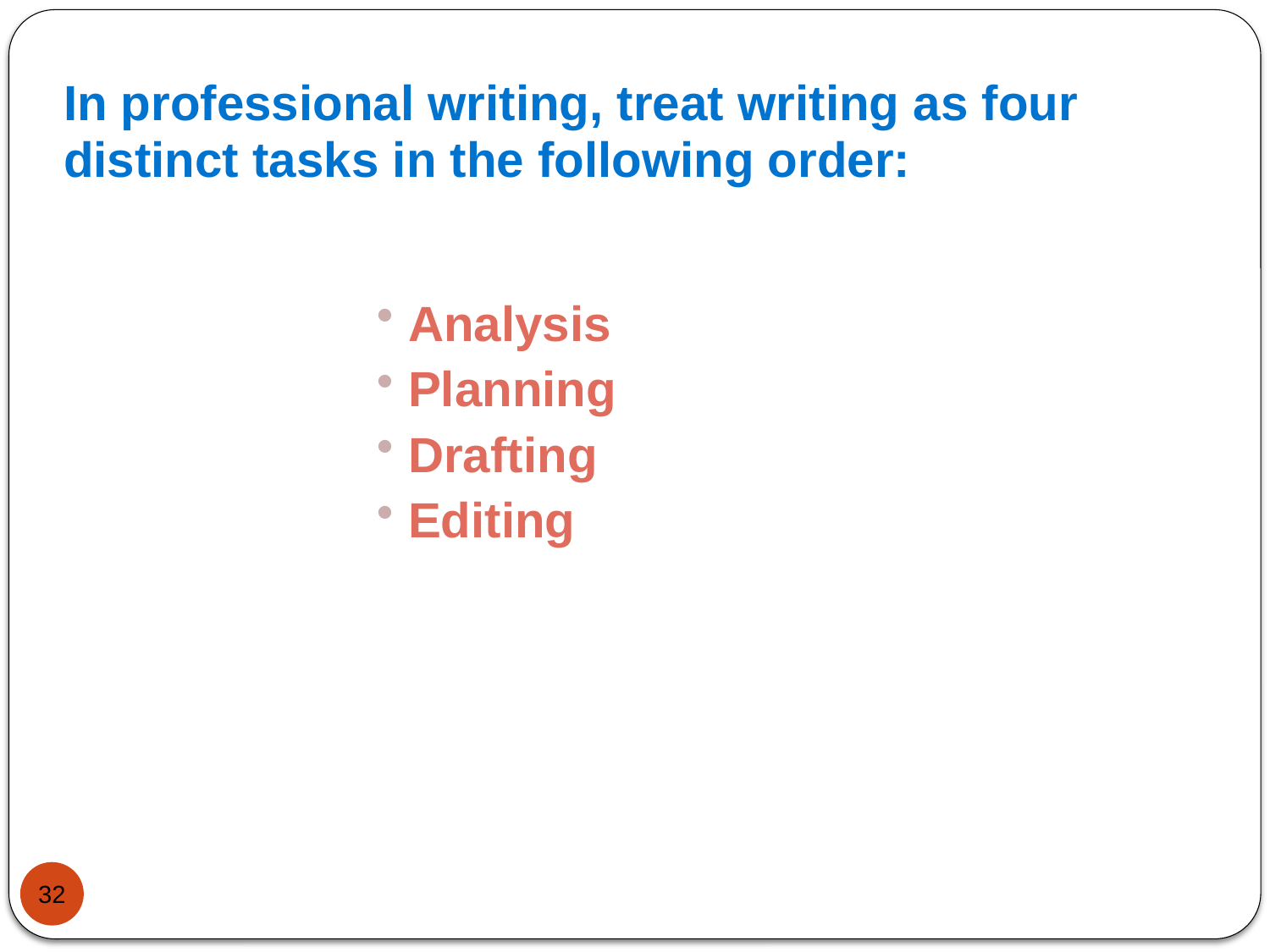

In professional writing, treat writing as four distinct tasks in the following order:
Analysis
Planning
Drafting
Editing

32